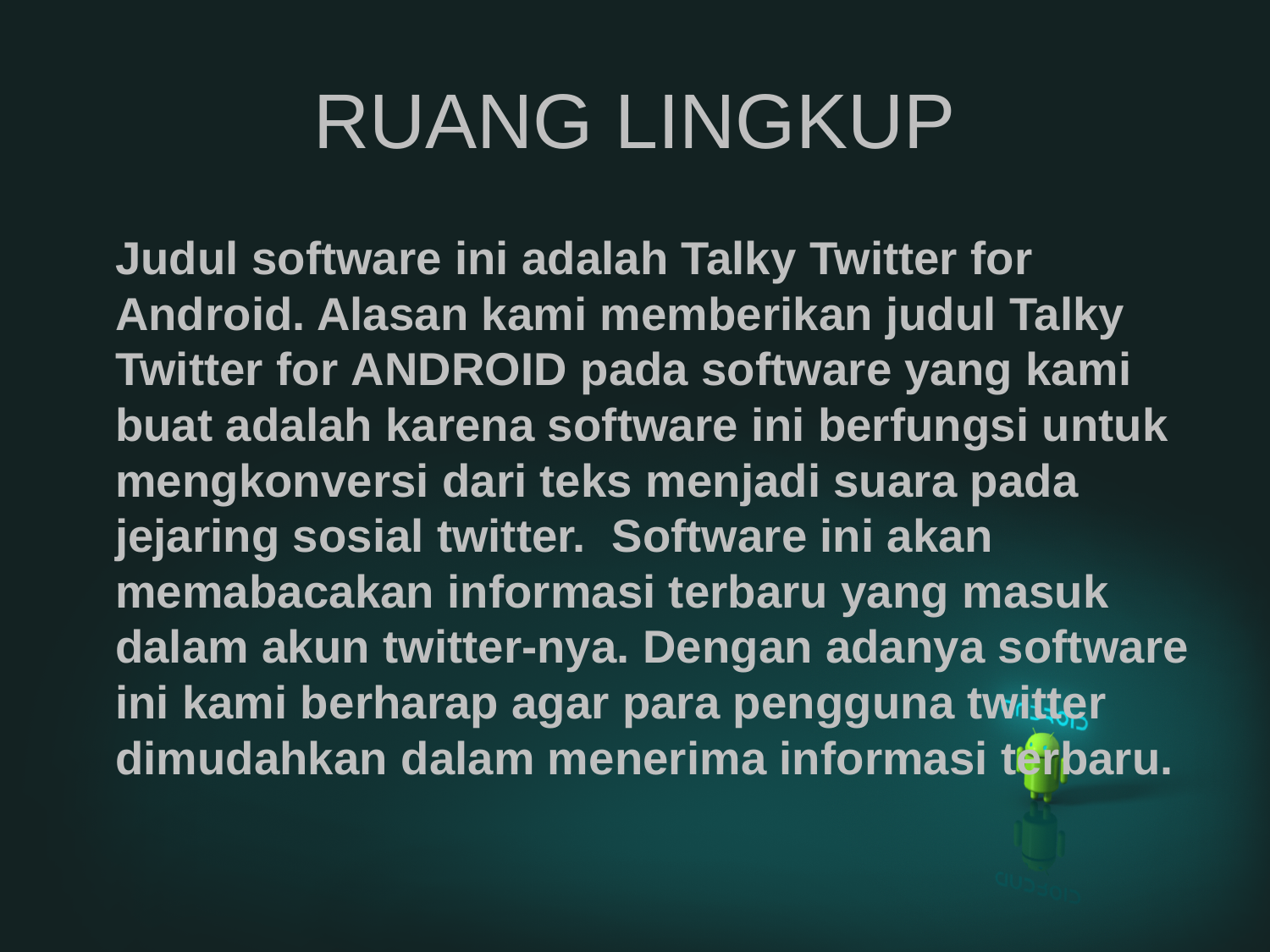

# RUANG LINGKUP
	Judul software ini adalah Talky Twitter for Android. Alasan kami memberikan judul Talky Twitter for ANDROID pada software yang kami buat adalah karena software ini berfungsi untuk mengkonversi dari teks menjadi suara pada jejaring sosial twitter.  Software ini akan memabacakan informasi terbaru yang masuk dalam akun twitter-nya. Dengan adanya software ini kami berharap agar para pengguna twitter dimudahkan dalam menerima informasi terbaru.